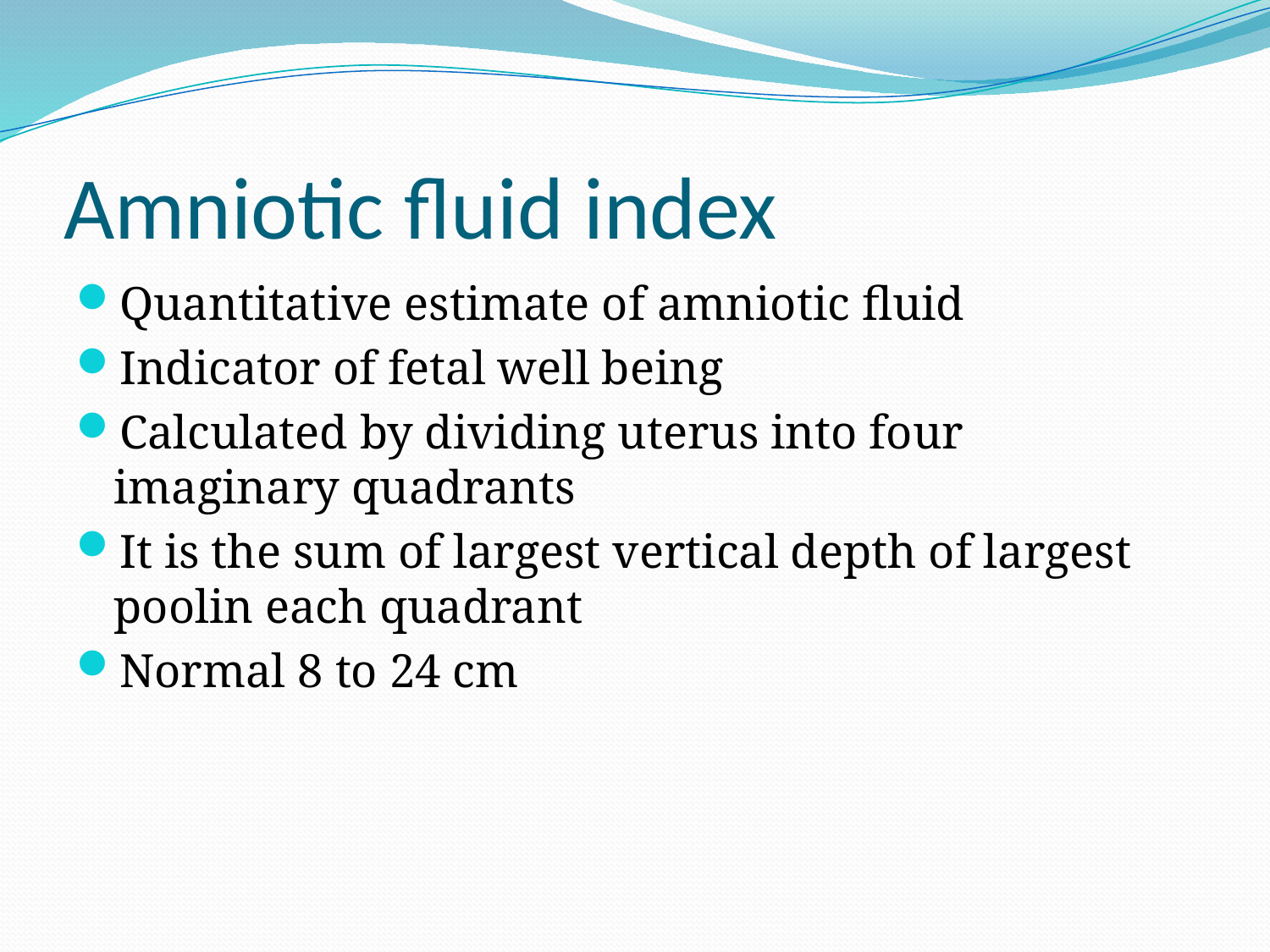

# Amniotic fluid index
Quantitative estimate of amniotic fluid
Indicator of fetal well being
Calculated by dividing uterus into four imaginary quadrants
It is the sum of largest vertical depth of largest poolin each quadrant
Normal 8 to 24 cm